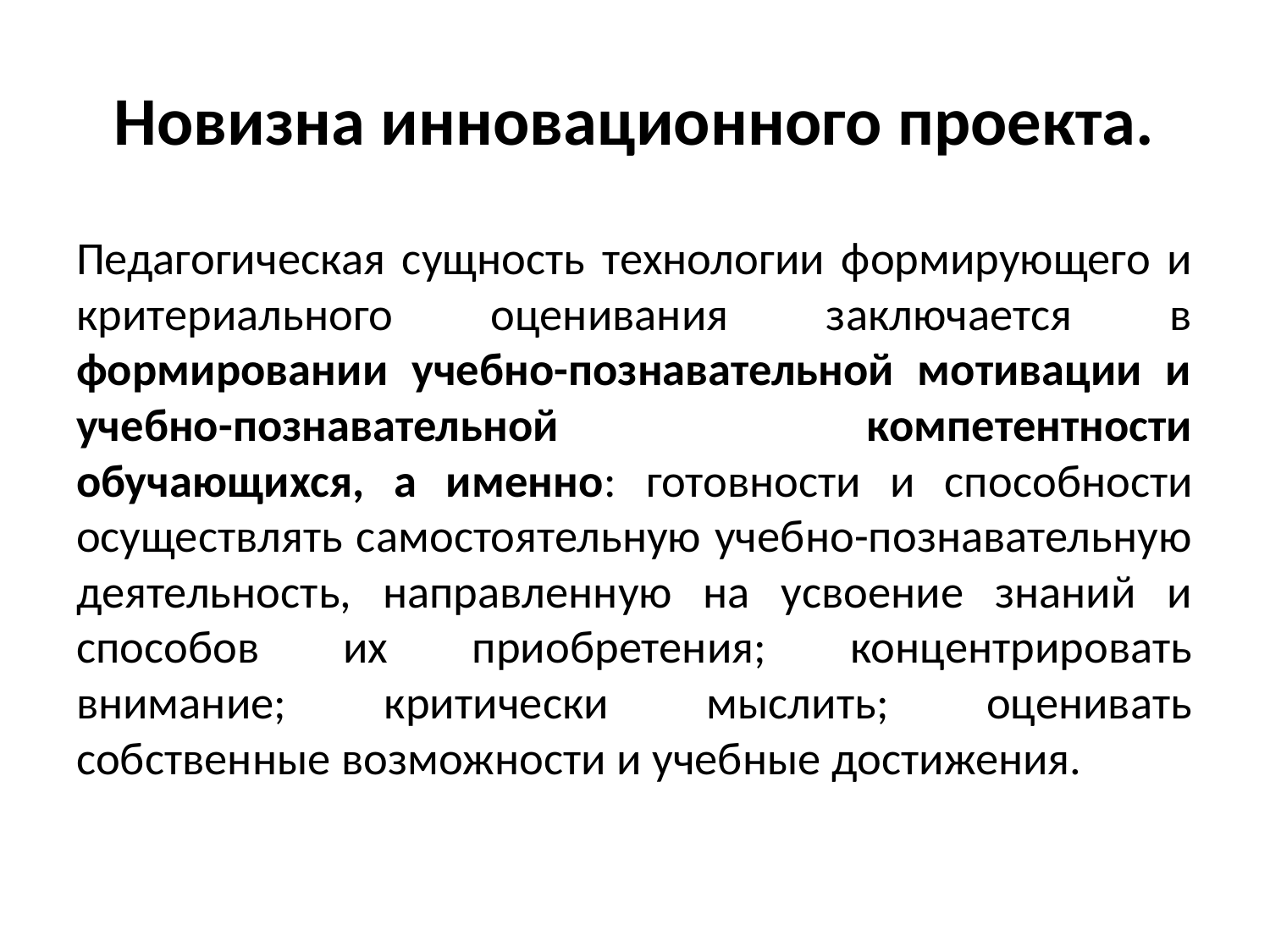

# Новизна инновационного проекта.
Педагогическая сущность технологии формирующего и критериального оценивания заключается в формировании учебно-познавательной мотивации и учебно-познавательной компетентности обучающихся, а именно: готовности и способности осуществлять самостоятельную учебно-познавательную деятельность, направленную на усвоение знаний и способов их приобретения; концентрировать внимание; критически мыслить; оценивать собственные возможности и учебные достижения.